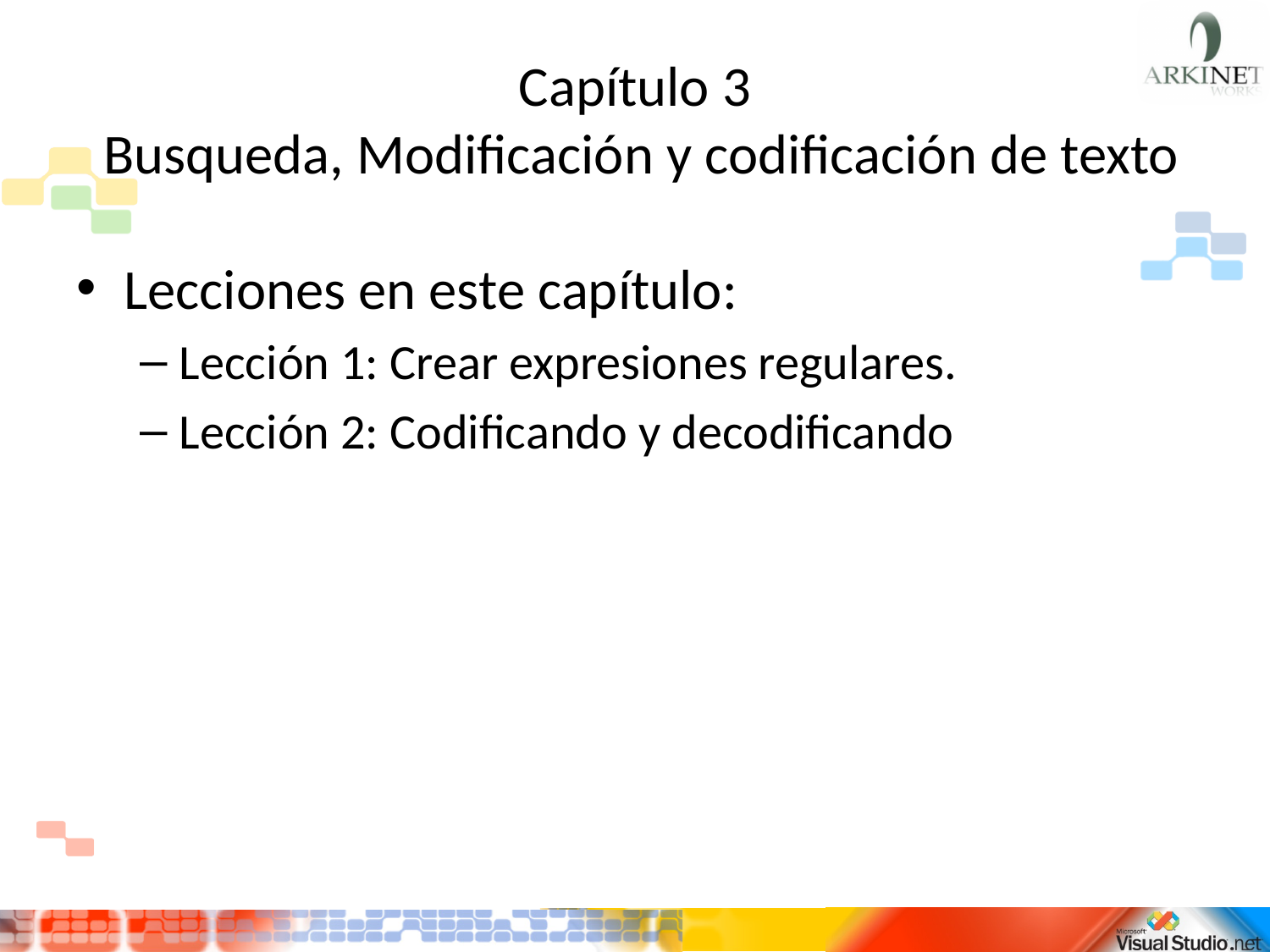

# Capítulo 3 Busqueda, Modificación y codificación de texto
Lecciones en este capítulo:
Lección 1: Crear expresiones regulares.
Lección 2: Codificando y decodificando